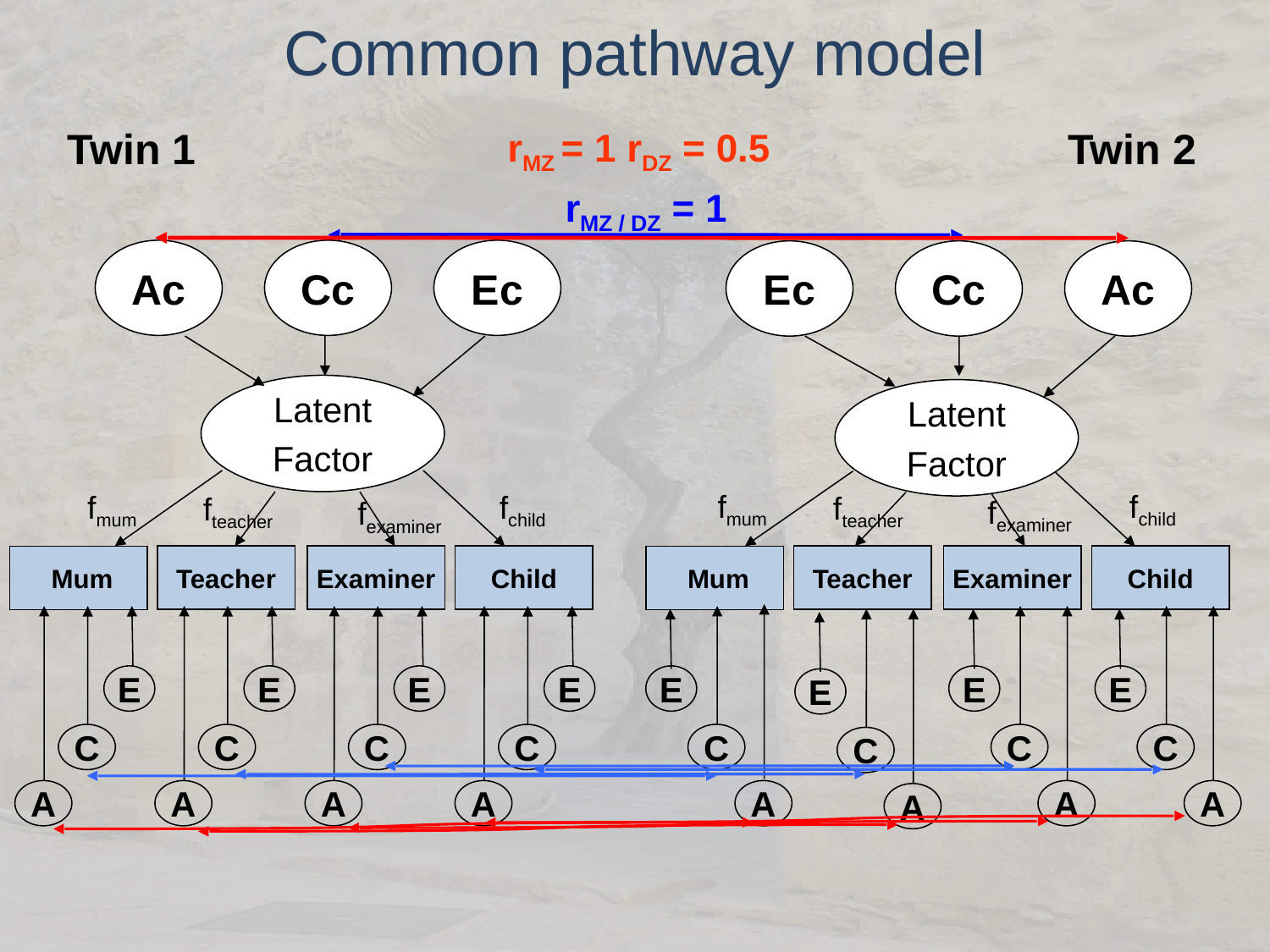

Common pathway model

Twin 1
Twin 2
rMZ = 1 rDZ = 0.5
rMZ / DZ = 1
Ac
Cc
Ec
Ec
Cc
Ac

Latent
Factor
Latent
Factor

fmum
fchild
fmum
fchild
fteacher
fteacher
fexaminer
fexaminer

Teacher
Examiner
Child
Teacher
Examiner
Child
 Mum
 Mum

E
E
E
E
E
E
E
E
C
C
C
C
C
C
C
C
A
A
A
A
A
A
A
A